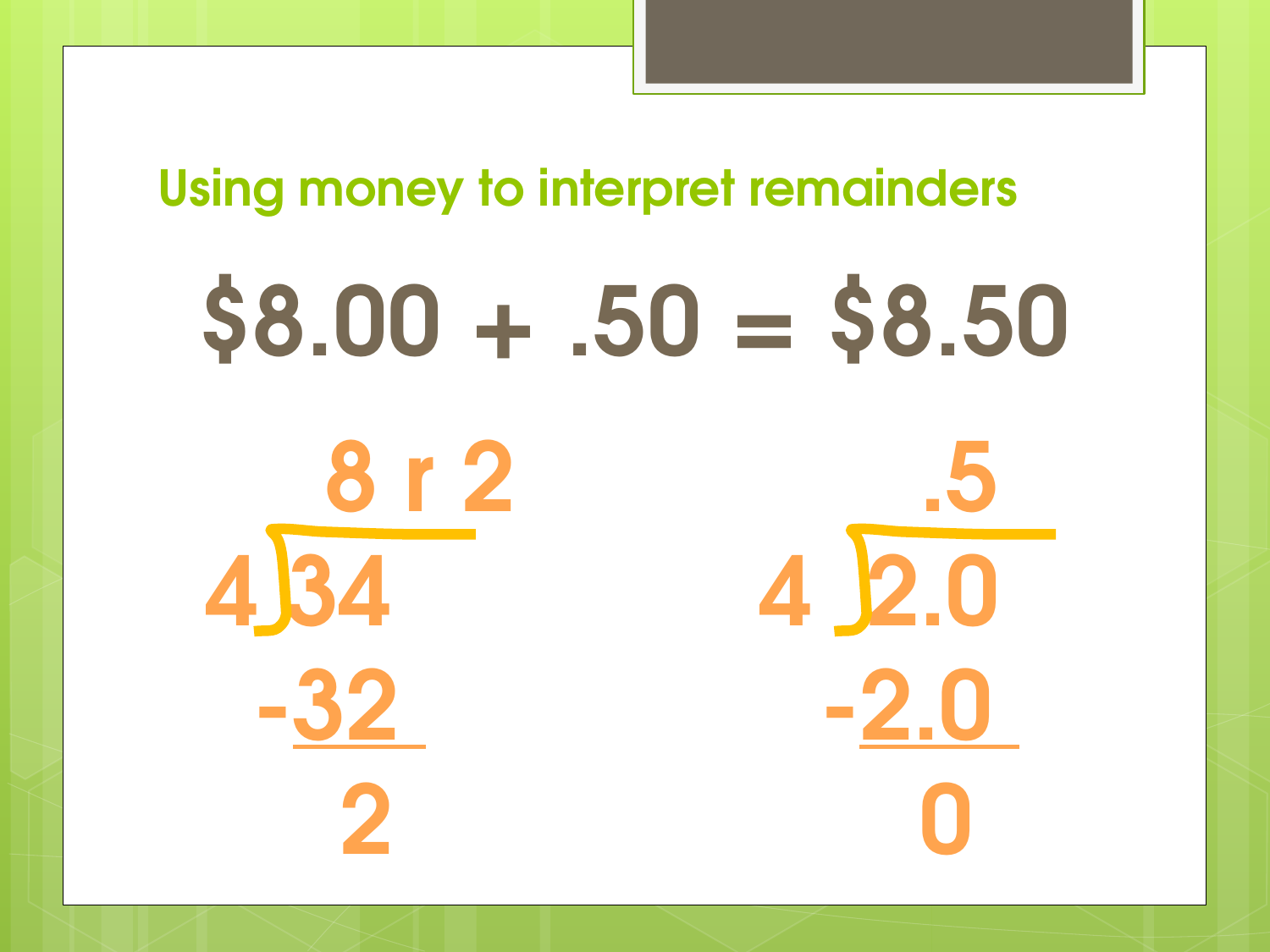

# Using money to interpret remainders
$8.00 + .50 = $8.50
      .5
4  2.0
   -2.0
     0

          8 r 2
4 34
   -32
     2